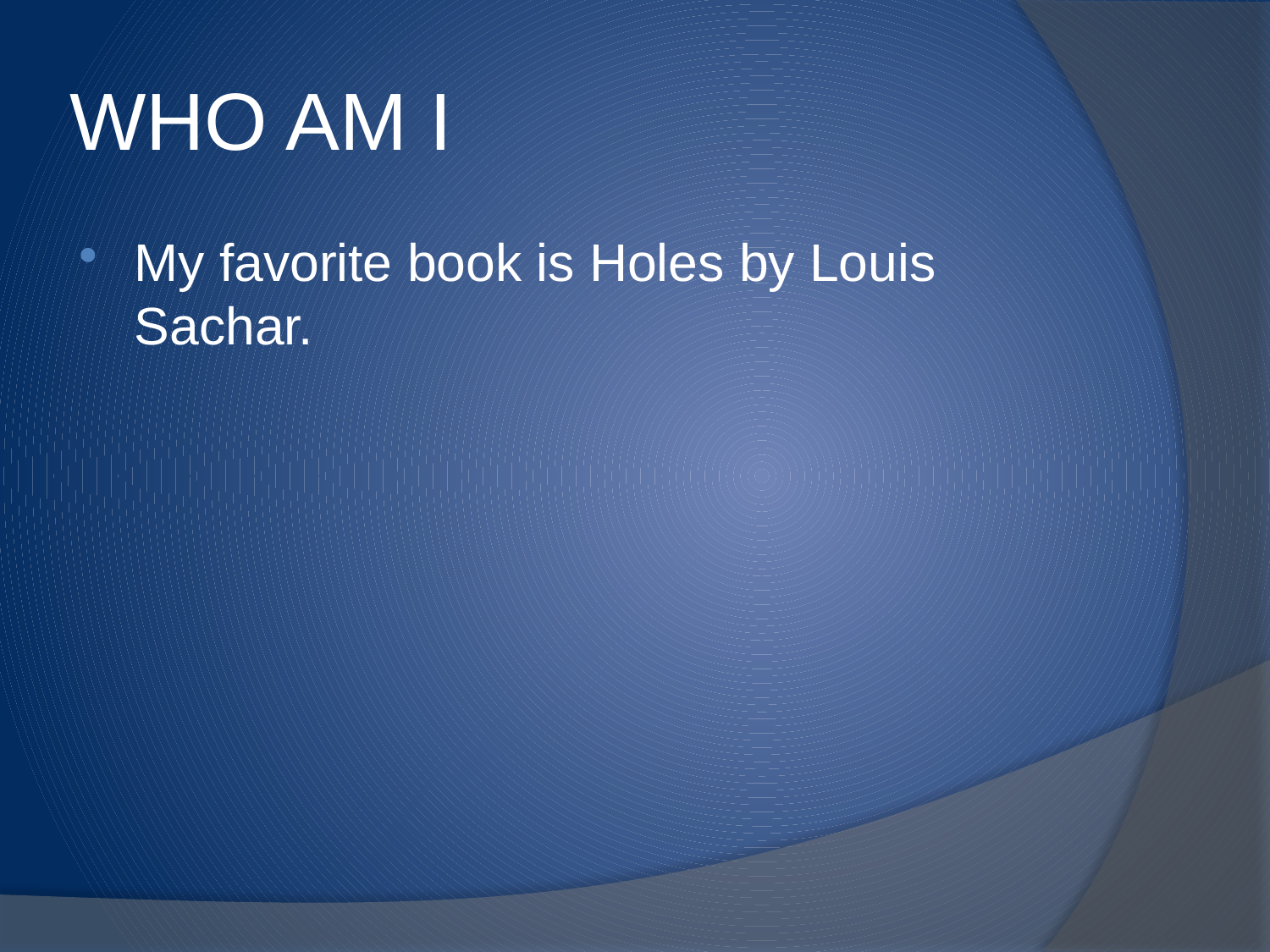

# WHO AM I
My favorite book is Holes by Louis Sachar.